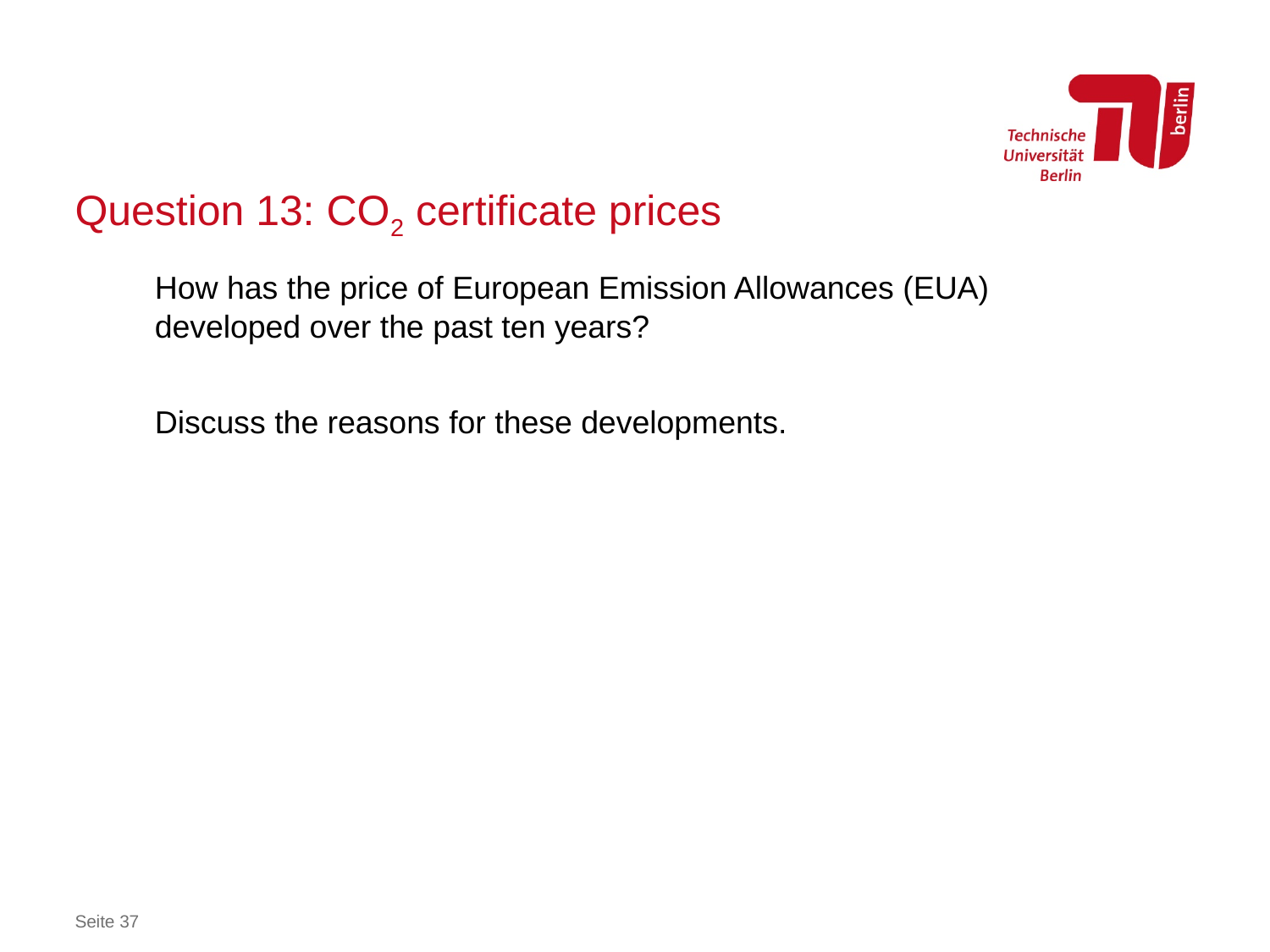

# Question 13: CO2 certificate prices
How has the price of European Emission Allowances (EUA) developed over the past ten years?

Discuss the reasons for these developments.

Seite 37